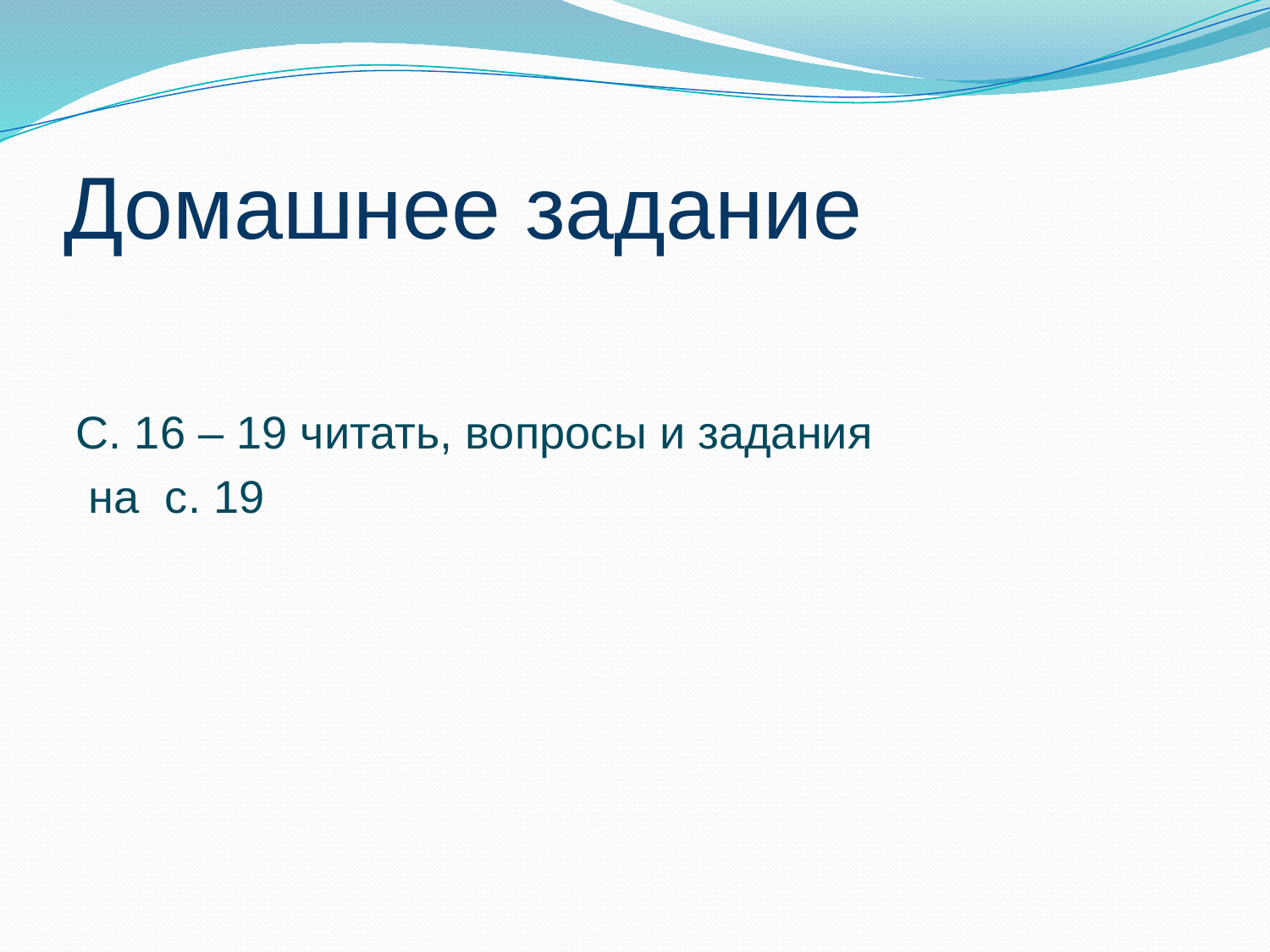

# Домашнее задание

С. 16 – 19 читать, вопросы и задания
 на  с. 19